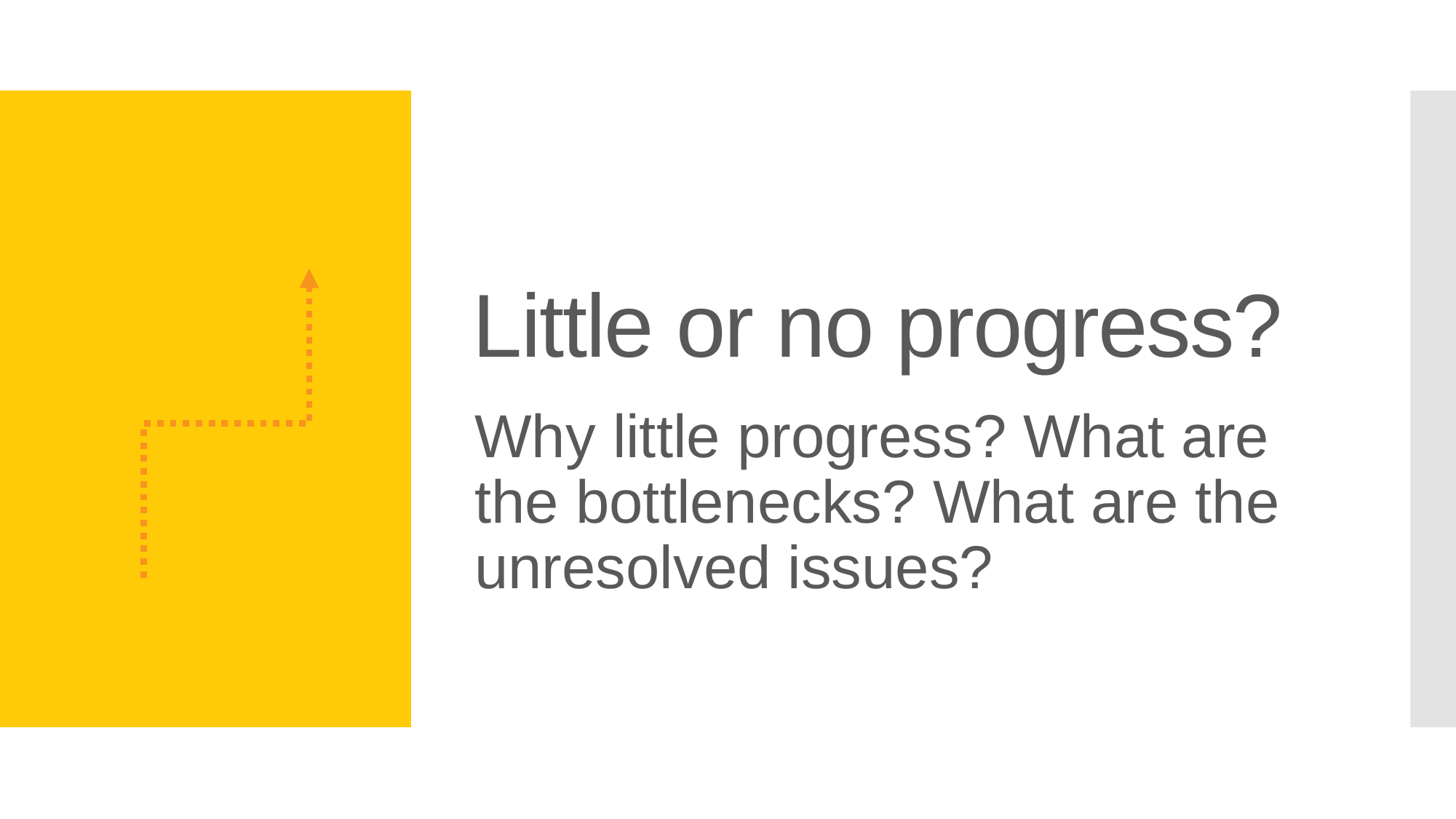

# Little or no progress?
Why little progress? What are the bottlenecks? What are the unresolved issues?